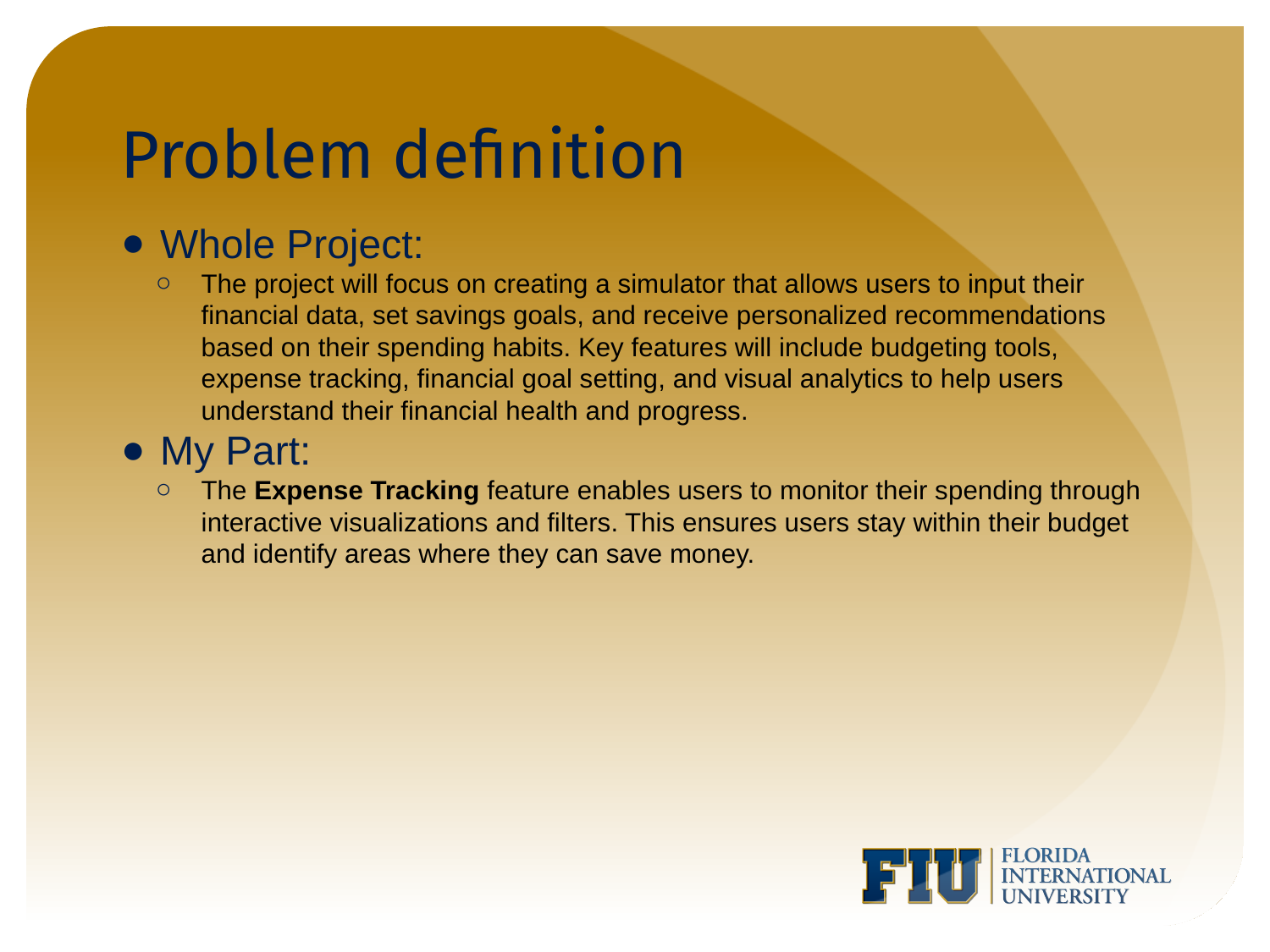

# Problem definition
Whole Project:
The project will focus on creating a simulator that allows users to input their financial data, set savings goals, and receive personalized recommendations based on their spending habits. Key features will include budgeting tools, expense tracking, financial goal setting, and visual analytics to help users understand their financial health and progress.
My Part:
The Expense Tracking feature enables users to monitor their spending through interactive visualizations and filters. This ensures users stay within their budget and identify areas where they can save money.